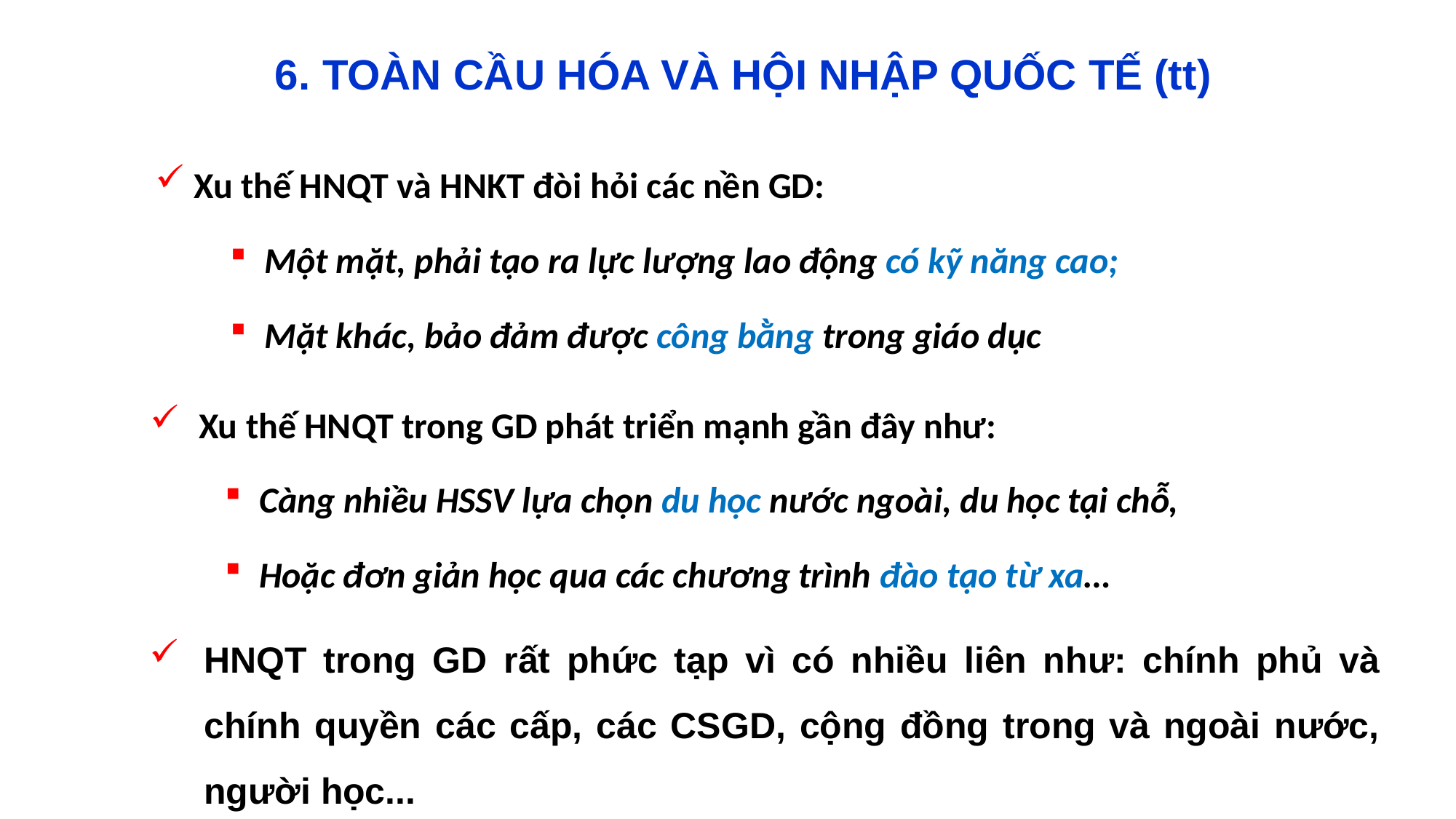

6. TOÀN CẦU HÓA VÀ HỘI NHẬP QUỐC TẾ (tt)
 Xu thế HNQT và HNKT đòi hỏi các nền GD:
Một mặt, phải tạo ra lực lượng lao động có kỹ năng cao;
Mặt khác, bảo đảm được công bằng trong giáo dục
 Xu thế HNQT trong GD phát triển mạnh gần đây như:
Càng nhiều HSSV lựa chọn du học nước ngoài, du học tại chỗ,
Hoặc đơn giản học qua các chương trình đào tạo từ xa…
HNQT trong GD rất phức tạp vì có nhiều liên như: chính phủ và chính quyền các cấp, các CSGD, cộng đồng trong và ngoài nước, người học...